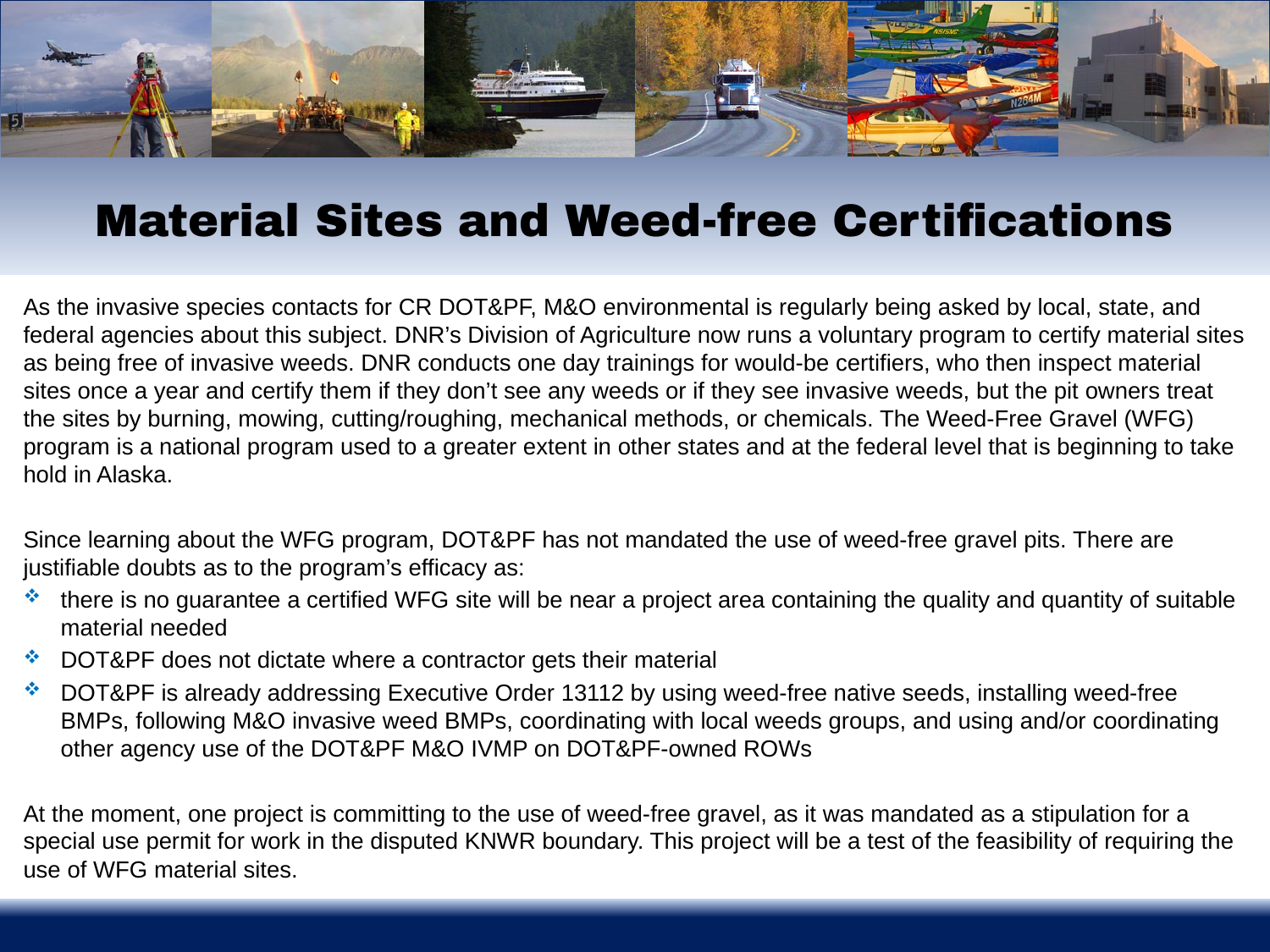

# Material Sites and Weed-free Certifications
As the invasive species contacts for CR DOT&PF, M&O environmental is regularly being asked by local, state, and federal agencies about this subject. DNR’s Division of Agriculture now runs a voluntary program to certify material sites as being free of invasive weeds. DNR conducts one day trainings for would-be certifiers, who then inspect material sites once a year and certify them if they don’t see any weeds or if they see invasive weeds, but the pit owners treat the sites by burning, mowing, cutting/roughing, mechanical methods, or chemicals. The Weed-Free Gravel (WFG) program is a national program used to a greater extent in other states and at the federal level that is beginning to take hold in Alaska.

Since learning about the WFG program, DOT&PF has not mandated the use of weed-free gravel pits. There are justifiable doubts as to the program’s efficacy as:
there is no guarantee a certified WFG site will be near a project area containing the quality and quantity of suitable material needed
DOT&PF does not dictate where a contractor gets their material
DOT&PF is already addressing Executive Order 13112 by using weed-free native seeds, installing weed-free BMPs, following M&O invasive weed BMPs, coordinating with local weeds groups, and using and/or coordinating other agency use of the DOT&PF M&O IVMP on DOT&PF-owned ROWs

At the moment, one project is committing to the use of weed-free gravel, as it was mandated as a stipulation for a special use permit for work in the disputed KNWR boundary. This project will be a test of the feasibility of requiring the use of WFG material sites.